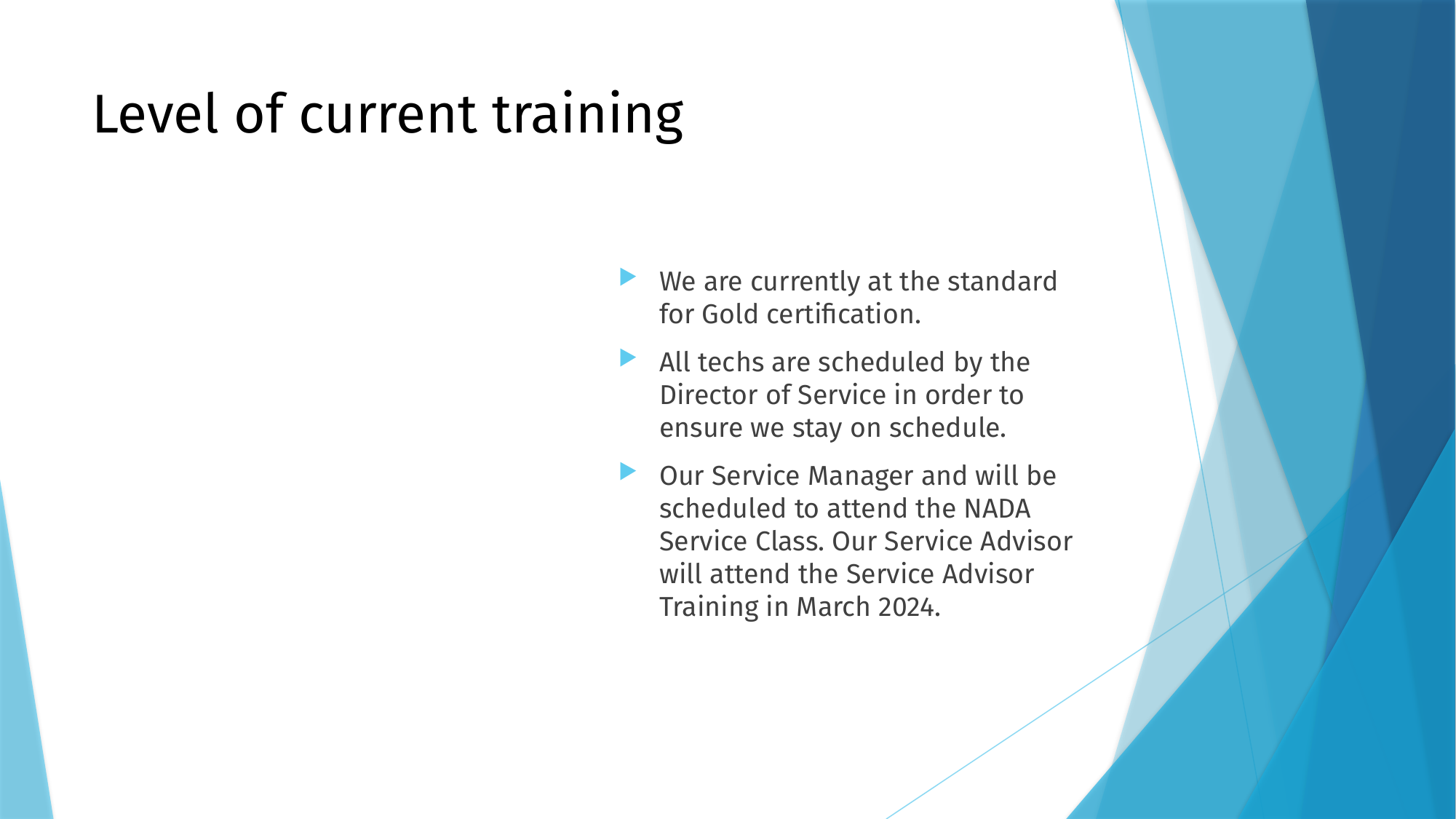

# Level of current training
We are currently at the standard for Gold certification.
All techs are scheduled by the Director of Service in order to ensure we stay on schedule.
Our Service Manager and will be scheduled to attend the NADA Service Class. Our Service Advisor will attend the Service Advisor Training in March 2024.